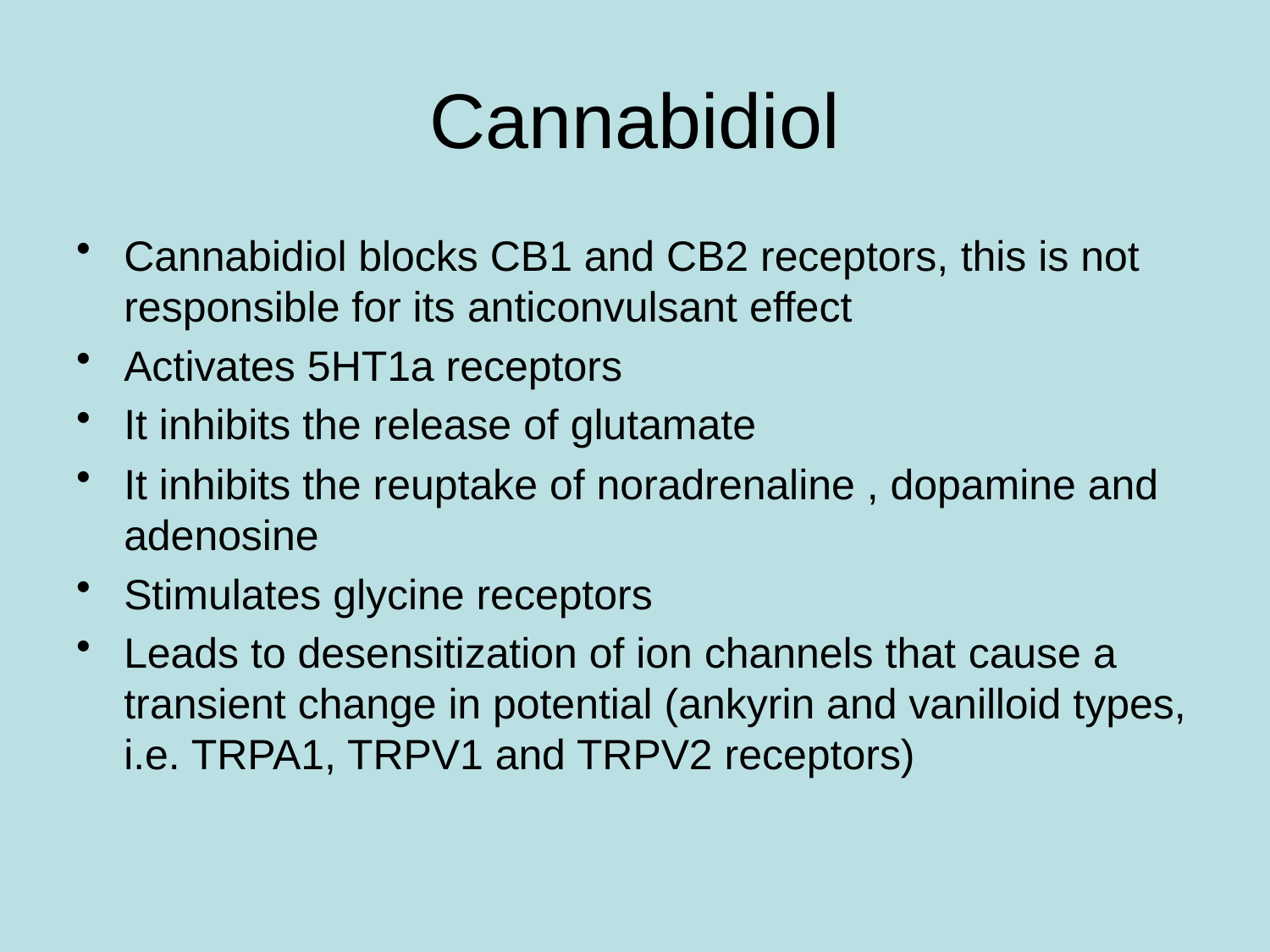

# Cannabidiol
Cannabidiol blocks CB1 and CB2 receptors, this is not responsible for its anticonvulsant effect
Activates 5HT1a receptors
It inhibits the release of glutamate
It inhibits the reuptake of noradrenaline , dopamine and adenosine
Stimulates glycine receptors
Leads to desensitization of ion channels that cause a transient change in potential (ankyrin and vanilloid types, i.e. TRPA1, TRPV1 and TRPV2 receptors)